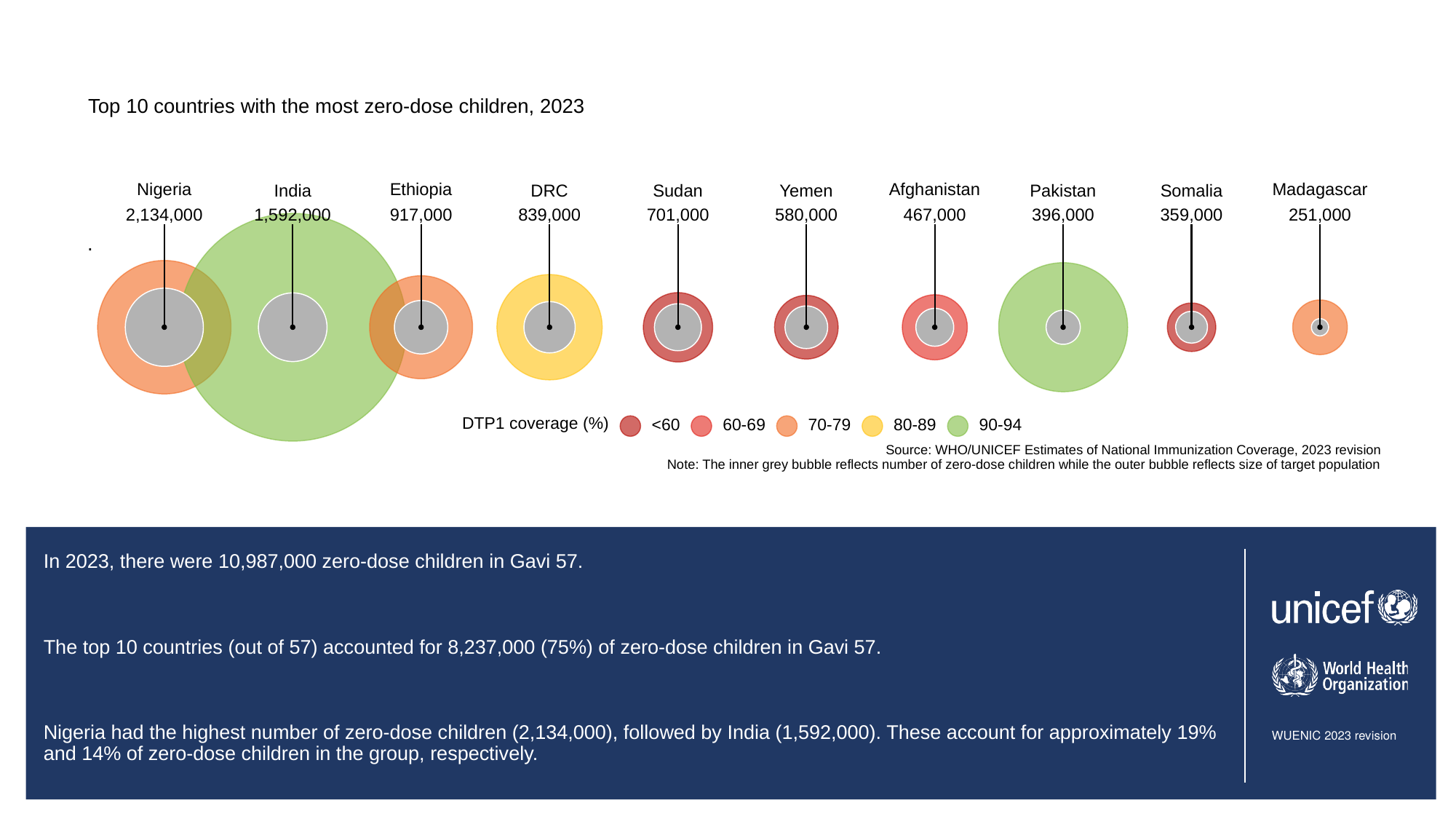

Top 10 countries with the most zero-dose children, 2023

Afghanistan
Nigeria
Madagascar
Ethiopia
DRC
Sudan
Somalia
India
Yemen
Pakistan

2,134,000
1,592,000
917,000
839,000
701,000
580,000
467,000
396,000
359,000
251,000

.

DTP1 coverage (%)
<60
60-69
70-79
80-89
90-94
Source: WHO/UNICEF Estimates of National Immunization Coverage, 2023 revision
Note: The inner grey bubble reflects number of zero-dose children while the outer bubble reflects size of target population
# In 2023, there were 10,987,000 zero-dose children in Gavi 57.

The top 10 countries (out of 57) accounted for 8,237,000 (75%) of zero-dose children in Gavi 57.

Nigeria had the highest number of zero-dose children (2,134,000), followed by India (1,592,000). These account for approximately 19% and 14% of zero-dose children in the group, respectively.

Absolute numbers of zero-dose children is driven by a combination of birth cohort size and programme performance, as such, large birth cohort countries may have a large number of zero-dose children despite higher coverage than other countries.